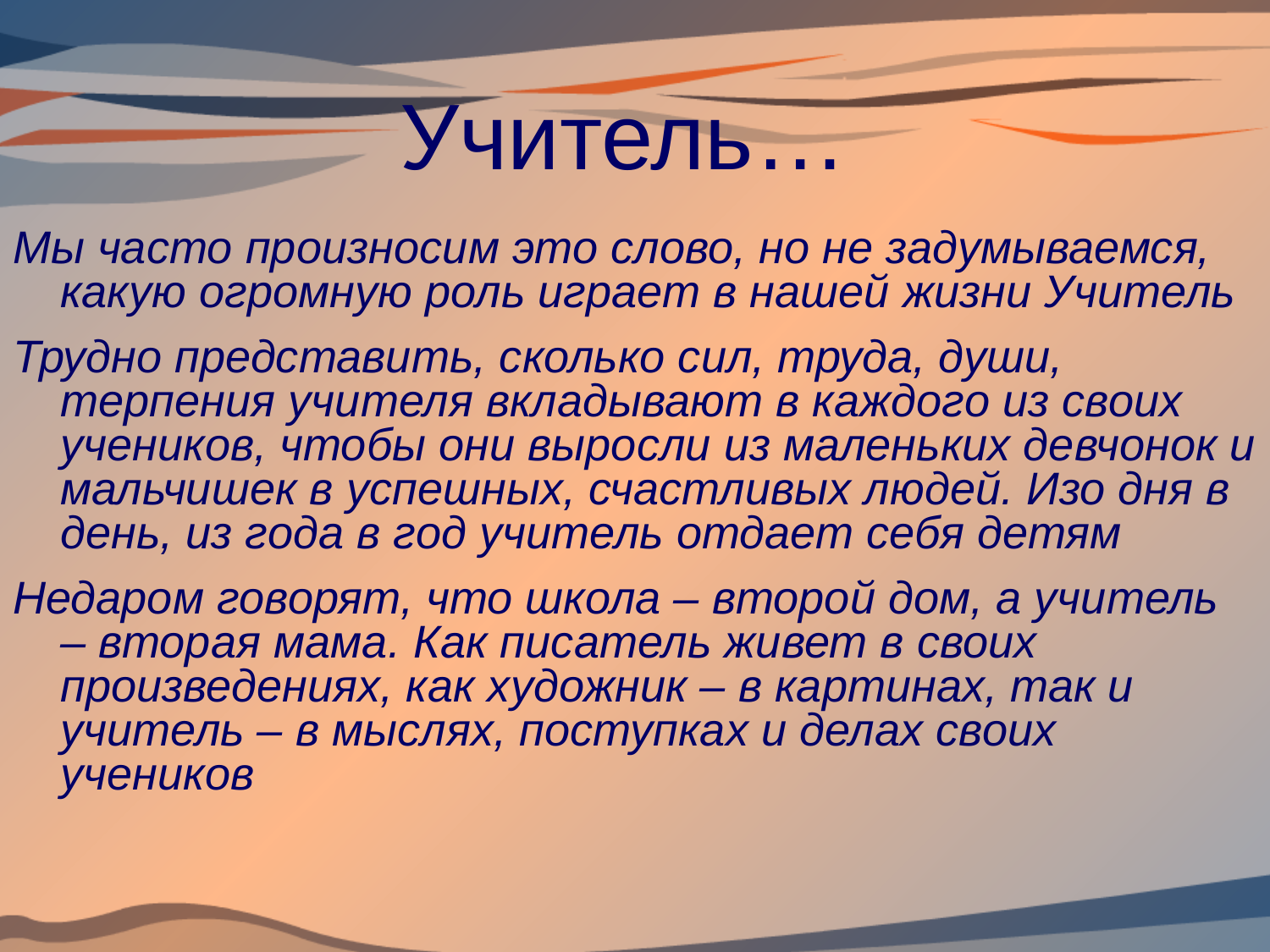

# Учитель…
Мы часто произносим это слово, но не задумываемся, какую огромную роль играет в нашей жизни Учитель
Трудно представить, сколько сил, труда, души, терпения учителя вкладывают в каждого из своих учеников, чтобы они выросли из маленьких девчонок и мальчишек в успешных, счастливых людей. Изо дня в день, из года в год учитель отдает себя детям
Недаром говорят, что школа – второй дом, а учитель – вторая мама. Как писатель живет в своих произведениях, как художник – в картинах, так и учитель – в мыслях, поступках и делах своих учеников